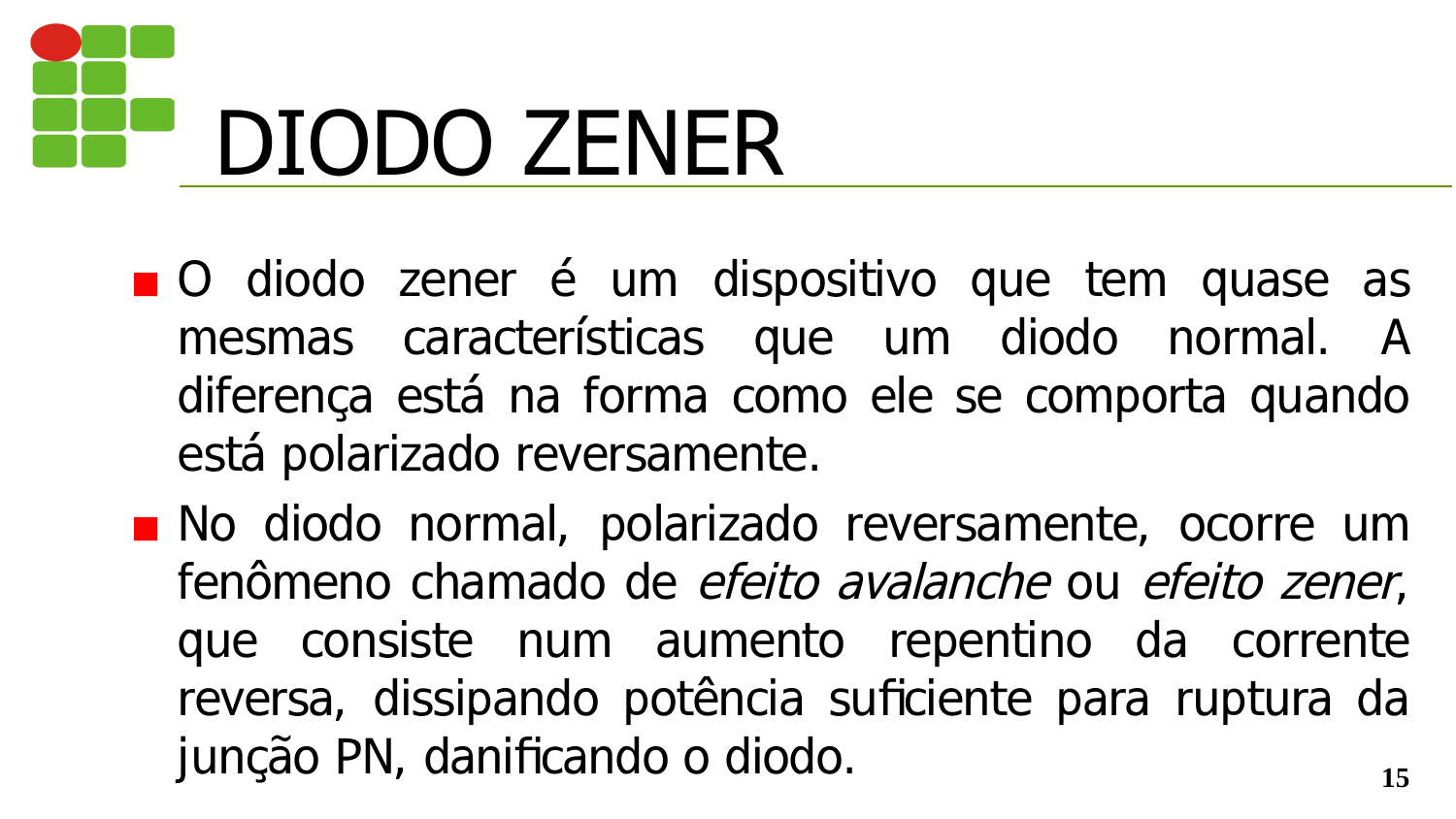

# DIODO ZENER
O diodo zener é um dispositivo que tem quase as mesmas características que um diodo normal. A diferença está na forma como ele se comporta quando está polarizado reversamente.
No diodo normal, polarizado reversamente, ocorre um fenômeno chamado de efeito avalanche ou efeito zener, que consiste num aumento repentino da corrente reversa, dissipando potência suficiente para ruptura da junção PN, danificando o diodo.
15